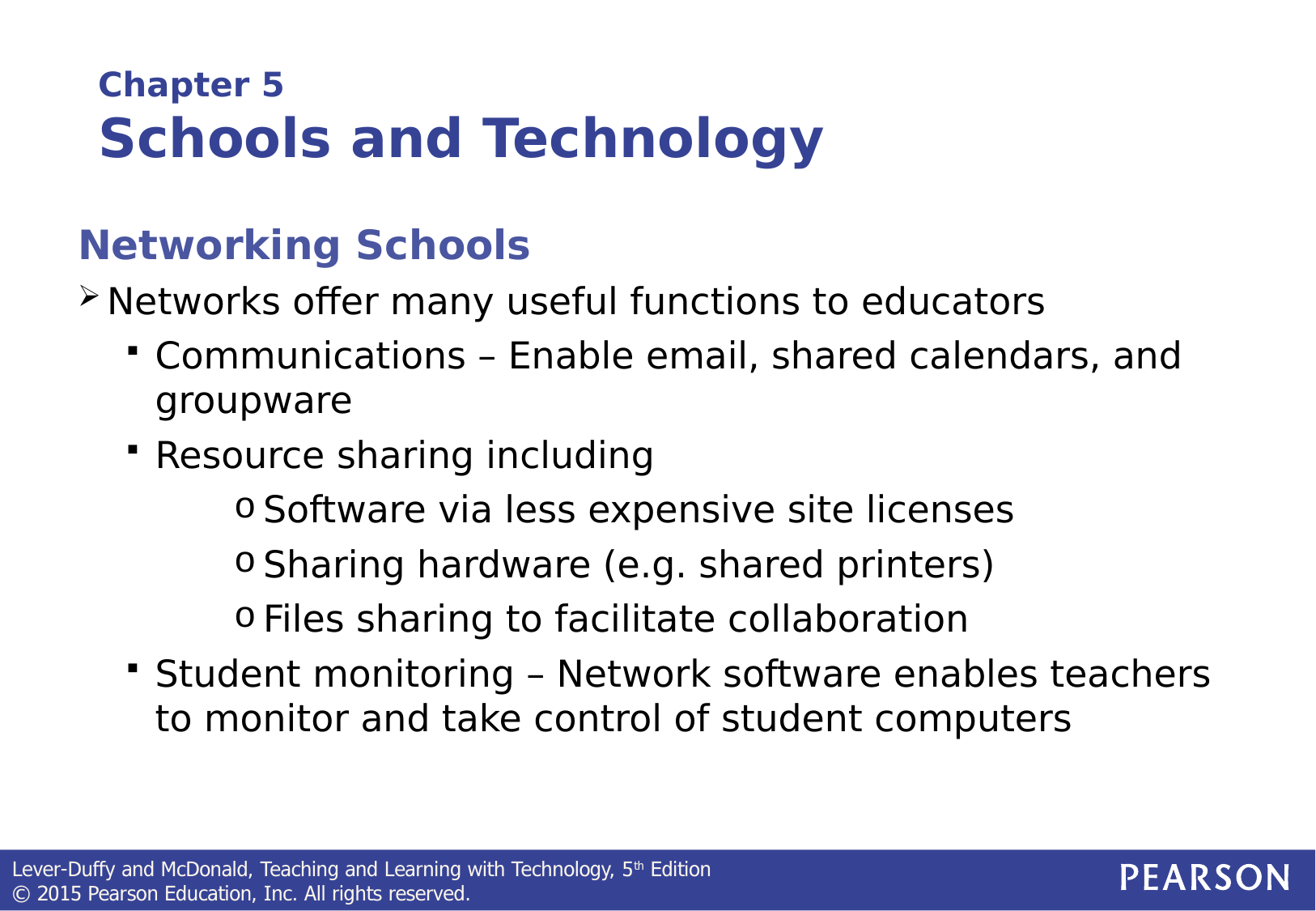

Chapter 5
Schools and Technology
Networking Schools
Networks offer many useful functions to educators
Communications – Enable email, shared calendars, and groupware
Resource sharing including
Software via less expensive site licenses
Sharing hardware (e.g. shared printers)
Files sharing to facilitate collaboration
Student monitoring – Network software enables teachers to monitor and take control of student computers